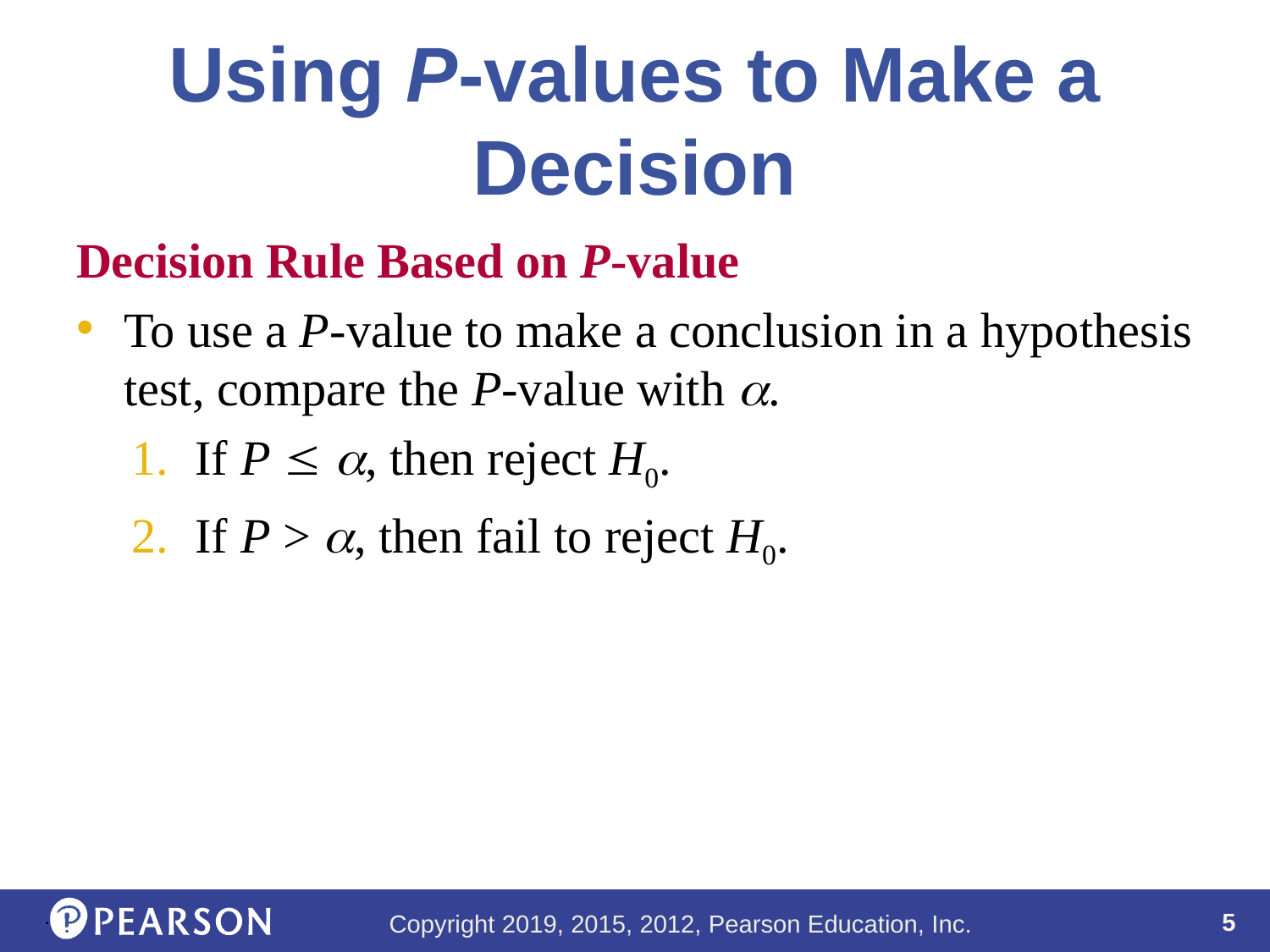

# Using P-values to Make a Decision
Decision Rule Based on P-value
To use a P-value to make a conclusion in a hypothesis test, compare the P-value with α.
If P ≤ α, then reject H0.
If P > α, then fail to reject H0.

.